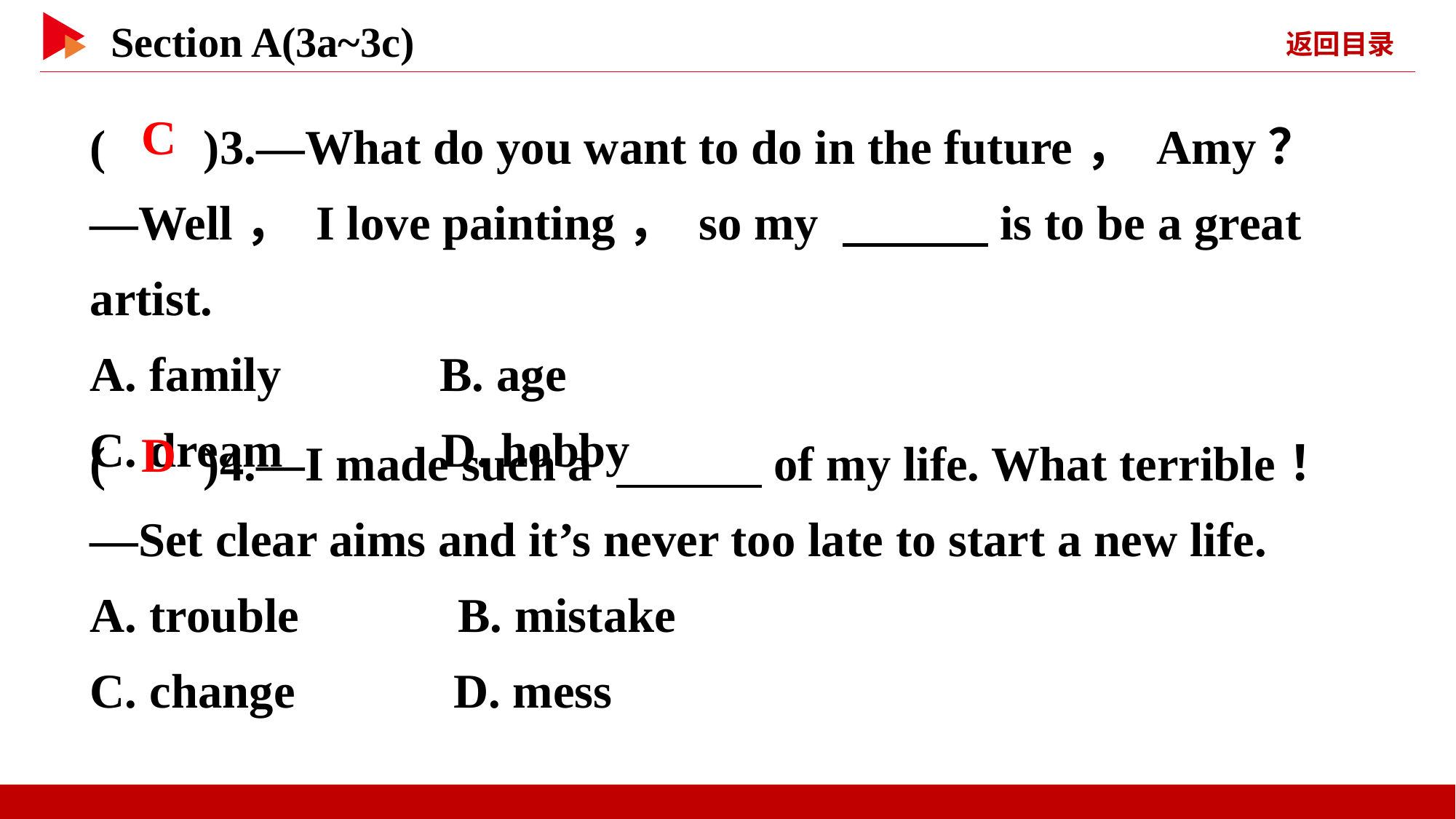

(        )3.—What do you want to do in the future， Amy？
—Well， I love painting， so my 　　　is to be a great artist.
A. family             B. age
C. dream             D. hobby
   C
(        )4.—I made such a 　　　of my life. What terrible！
—Set clear aims and it’s never too late to start a new life.
A. trouble             B. mistake
C. change             D. mess
   D